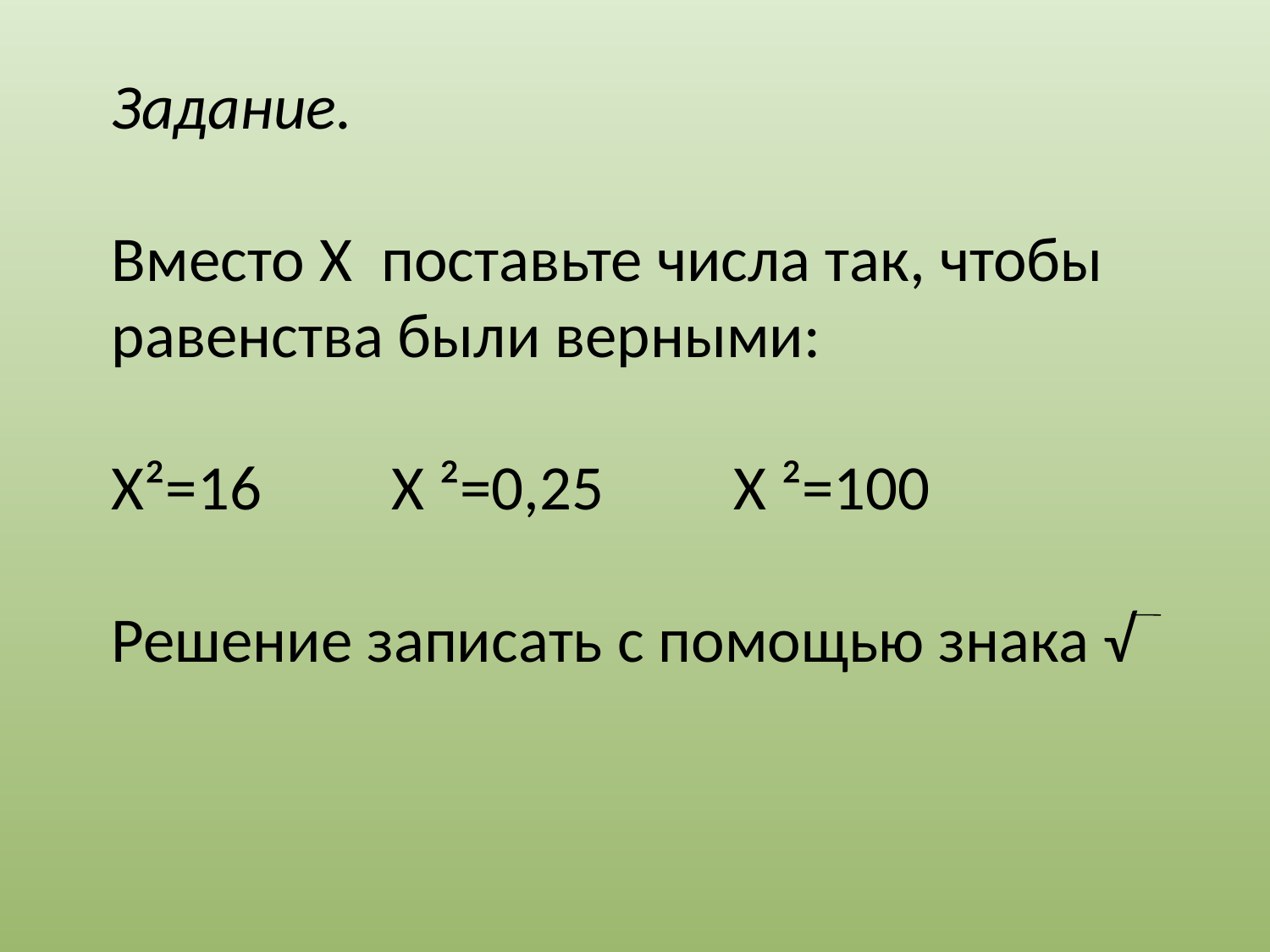

Задание.

Вместо X  поставьте числа так, чтобы равенства были верными:

‪X²=16         X ‪²=0,25         X ‪²=100

Решение записать с помощью знака √